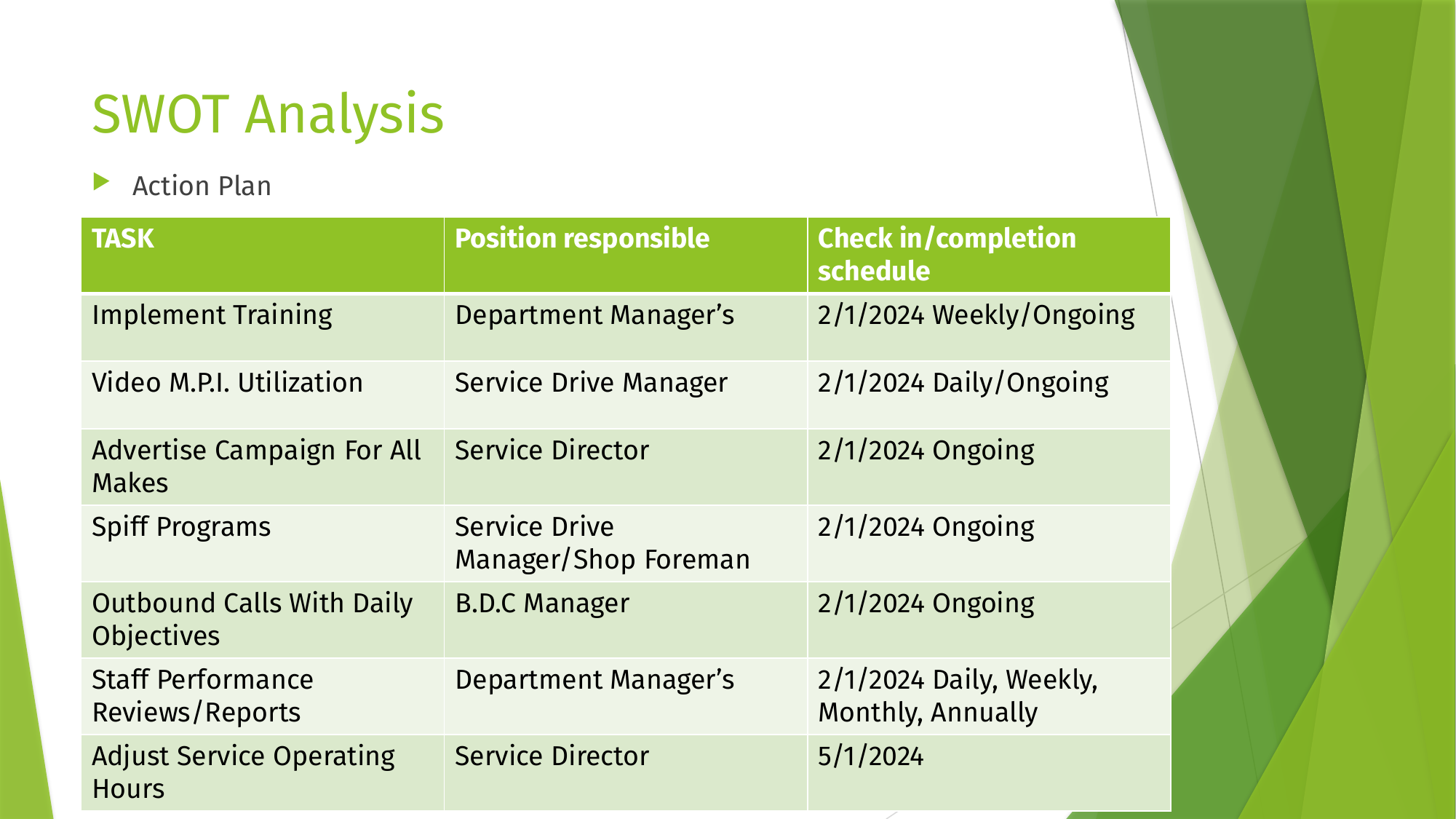

# SWOT Analysis
Action Plan

| TASK | Position responsible | Check in/completion schedule |
| --- | --- | --- |
| Implement Training | Department Manager’s | 2/1/2024 Weekly/Ongoing |
| Video M.P.I. Utilization | Service Drive Manager | 2/1/2024 Daily/Ongoing |
| Advertise Campaign For All Makes | Service Director | 2/1/2024 Ongoing |
| Spiff Programs | Service Drive Manager/Shop Foreman | 2/1/2024 Ongoing |
| Outbound Calls With Daily Objectives | B.D.C Manager | 2/1/2024 Ongoing |
| Staff Performance Reviews/Reports | Department Manager’s | 2/1/2024 Daily, Weekly, Monthly, Annually |
| Adjust Service Operating Hours | Service Director | 5/1/2024 |